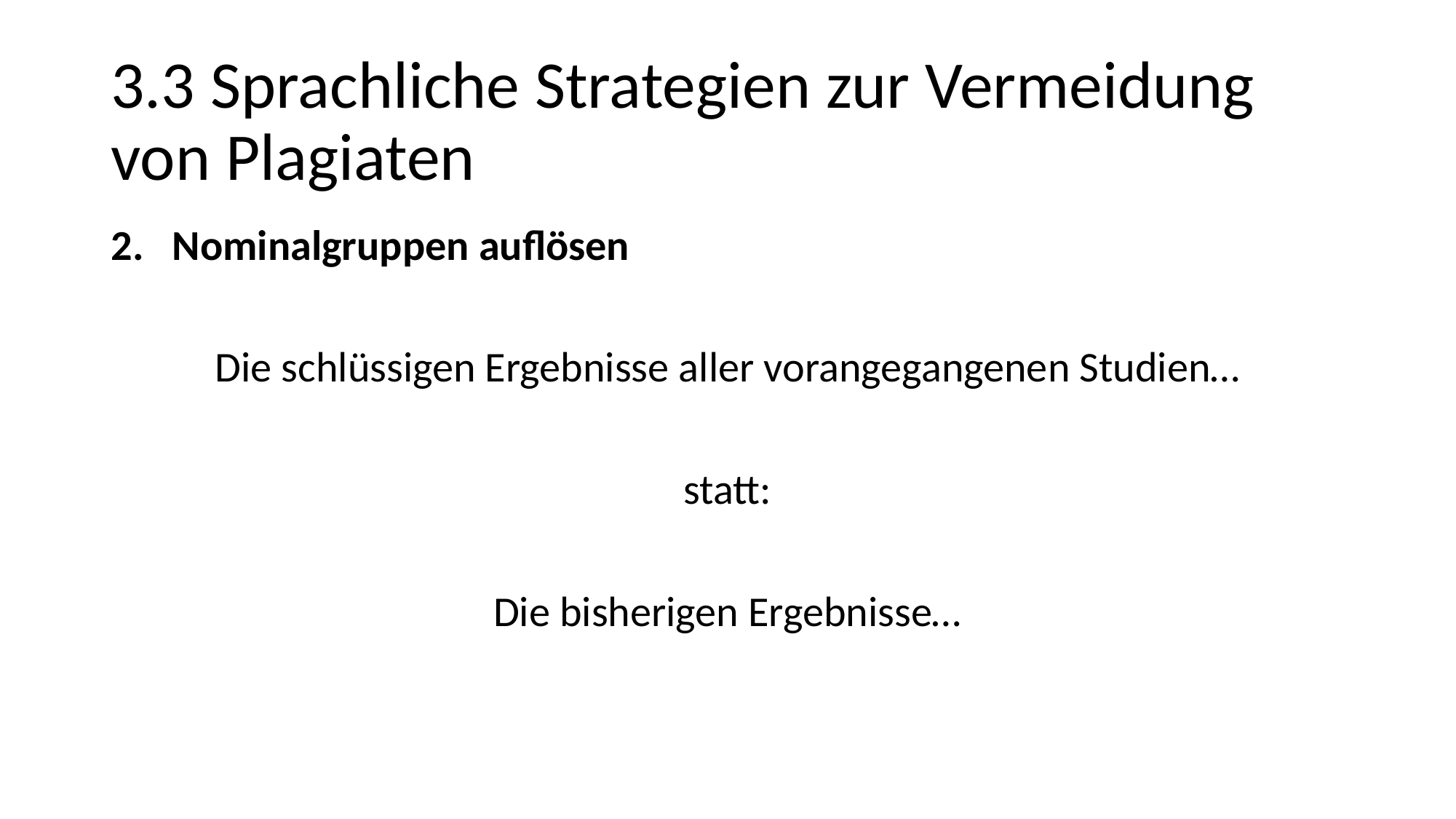

# 3.3 Sprachliche Strategien zur Vermeidung von Plagiaten
Nominalgruppen auflösen

Die schlüssigen Ergebnisse aller vorangegangenen Studien…

statt:

Die bisherigen Ergebnisse…